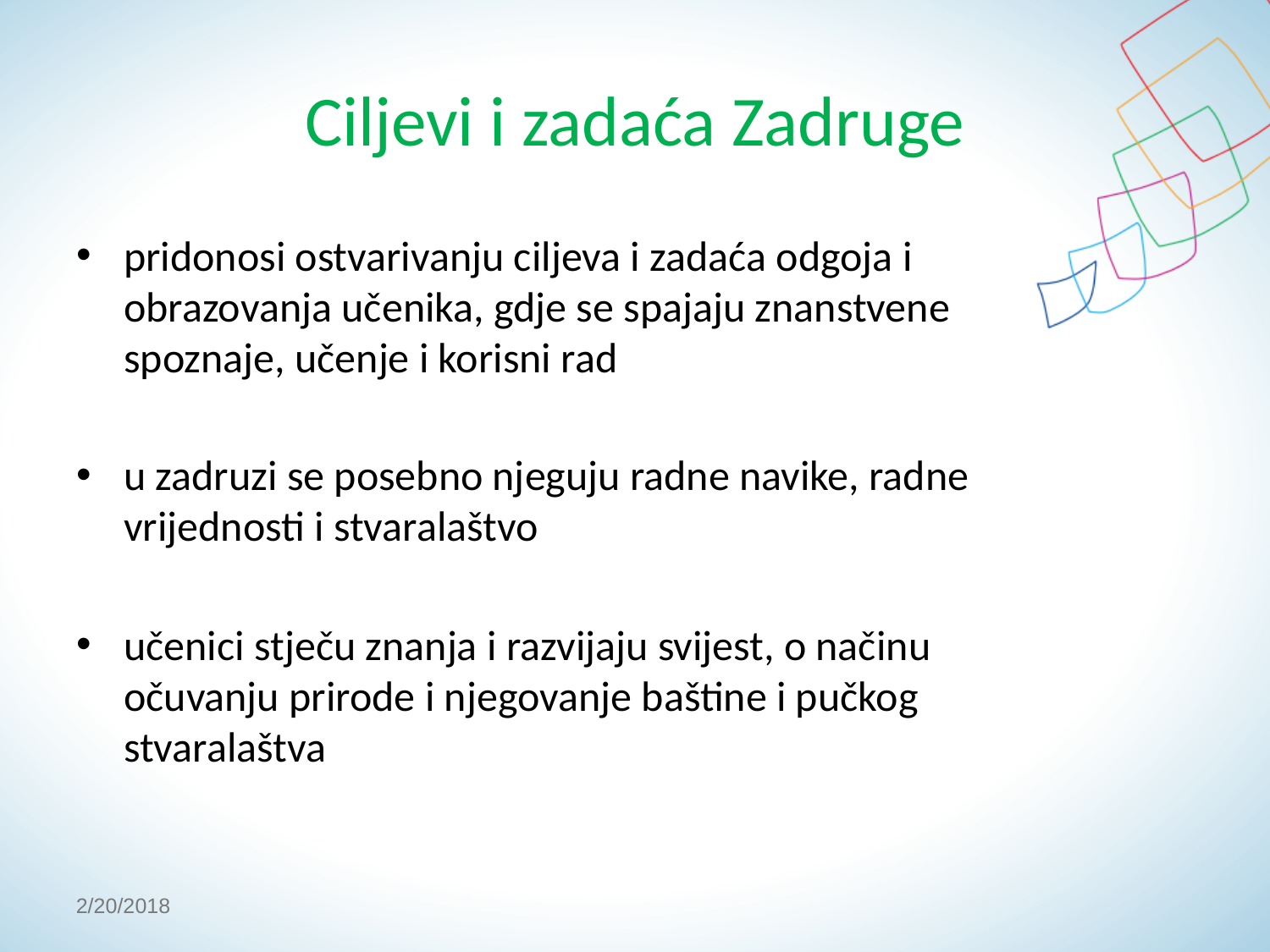

# Ciljevi i zadaća Zadruge
pridonosi ostvarivanju ciljeva i zadaća odgoja i obrazovanja učenika, gdje se spajaju znanstvene spoznaje, učenje i korisni rad

u zadruzi se posebno njeguju radne navike, radne vrijednosti i stvaralaštvo

učenici stječu znanja i razvijaju svijest, o načinu očuvanju prirode i njegovanje baštine i pučkog stvaralaštva